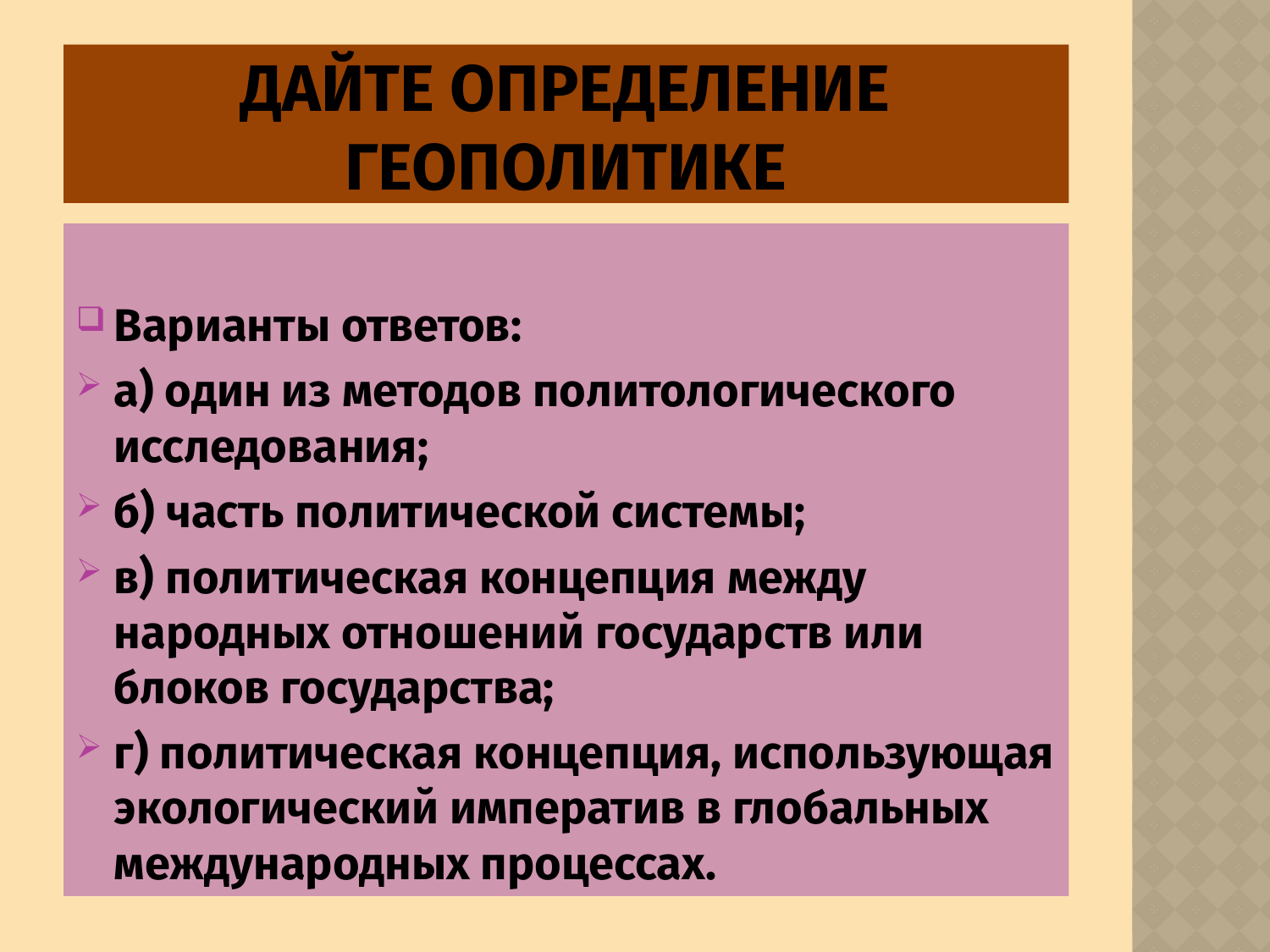

# Дайте определение геополитике

Варианты ответов:
а) один из методов политологического исследования;
б) часть политической системы;
в) политическая концепция между­народных отношений государств или блоков государства;
г) политическая концепция, использующая экологический императив в глобальных международных процессах.